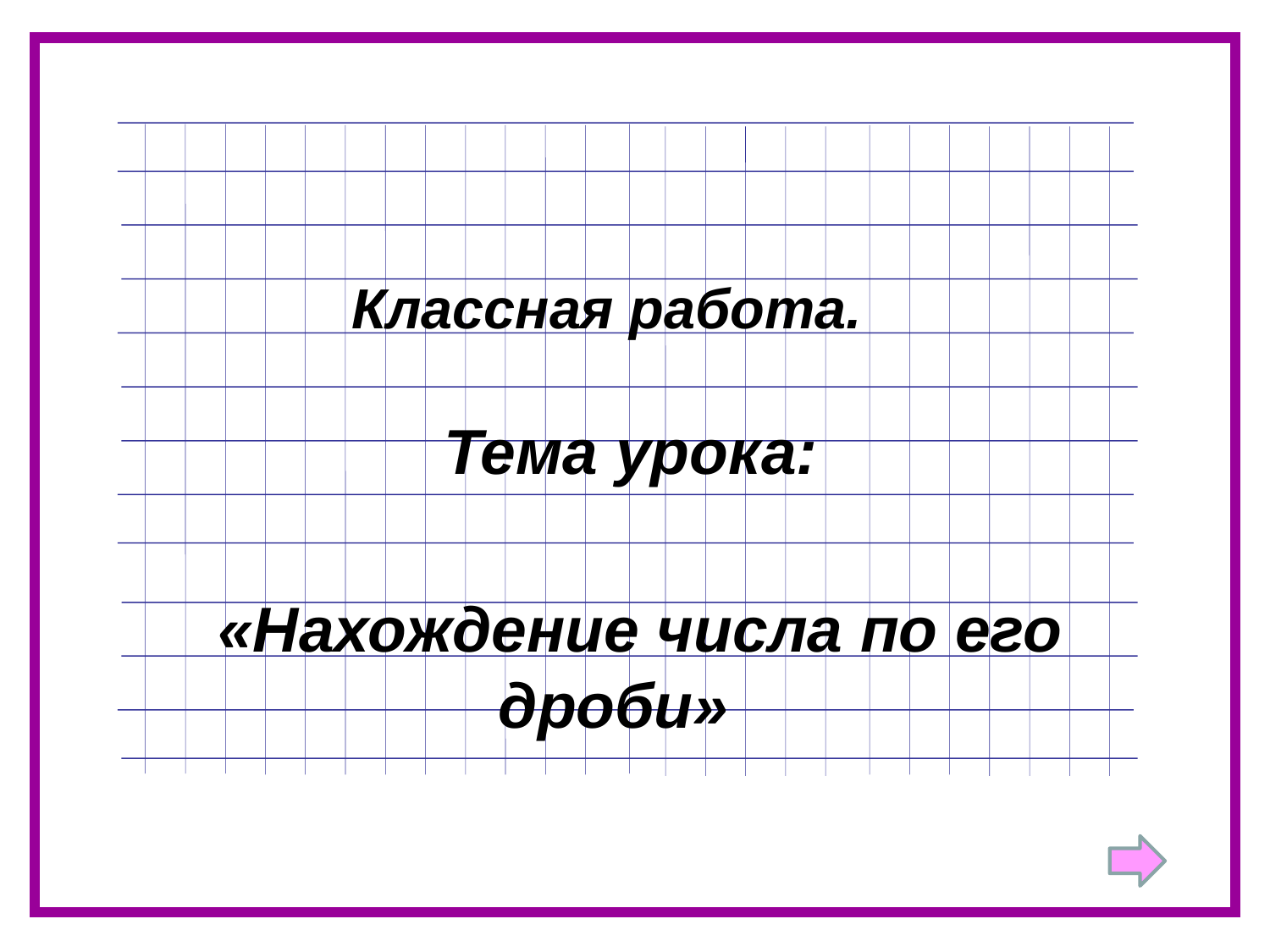

Классная работа.
Тема урока:

«Нахождение числа по его дроби»